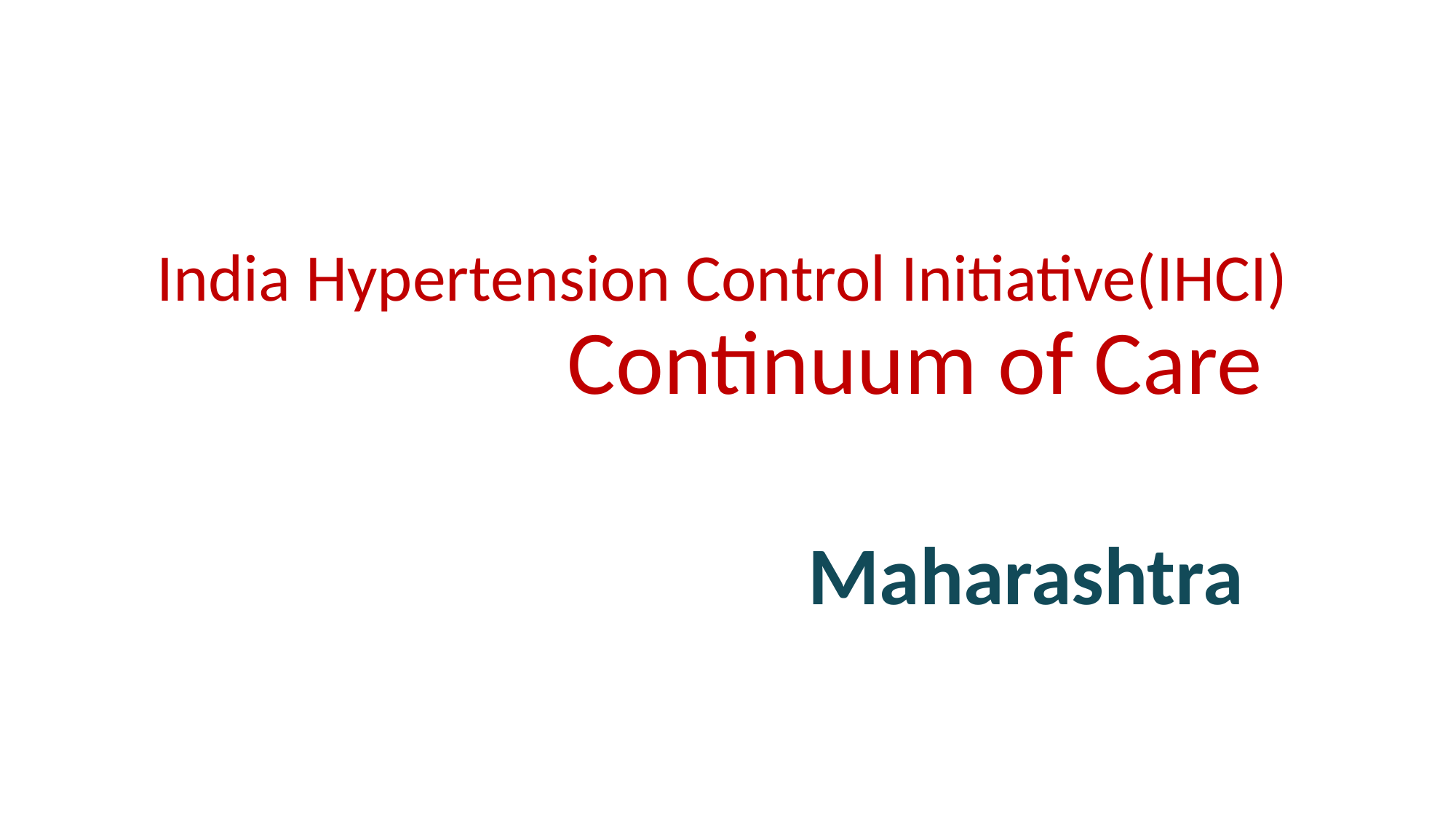

# India Hypertension Control Initiative(IHCI) Continuum of Care
Maharashtra